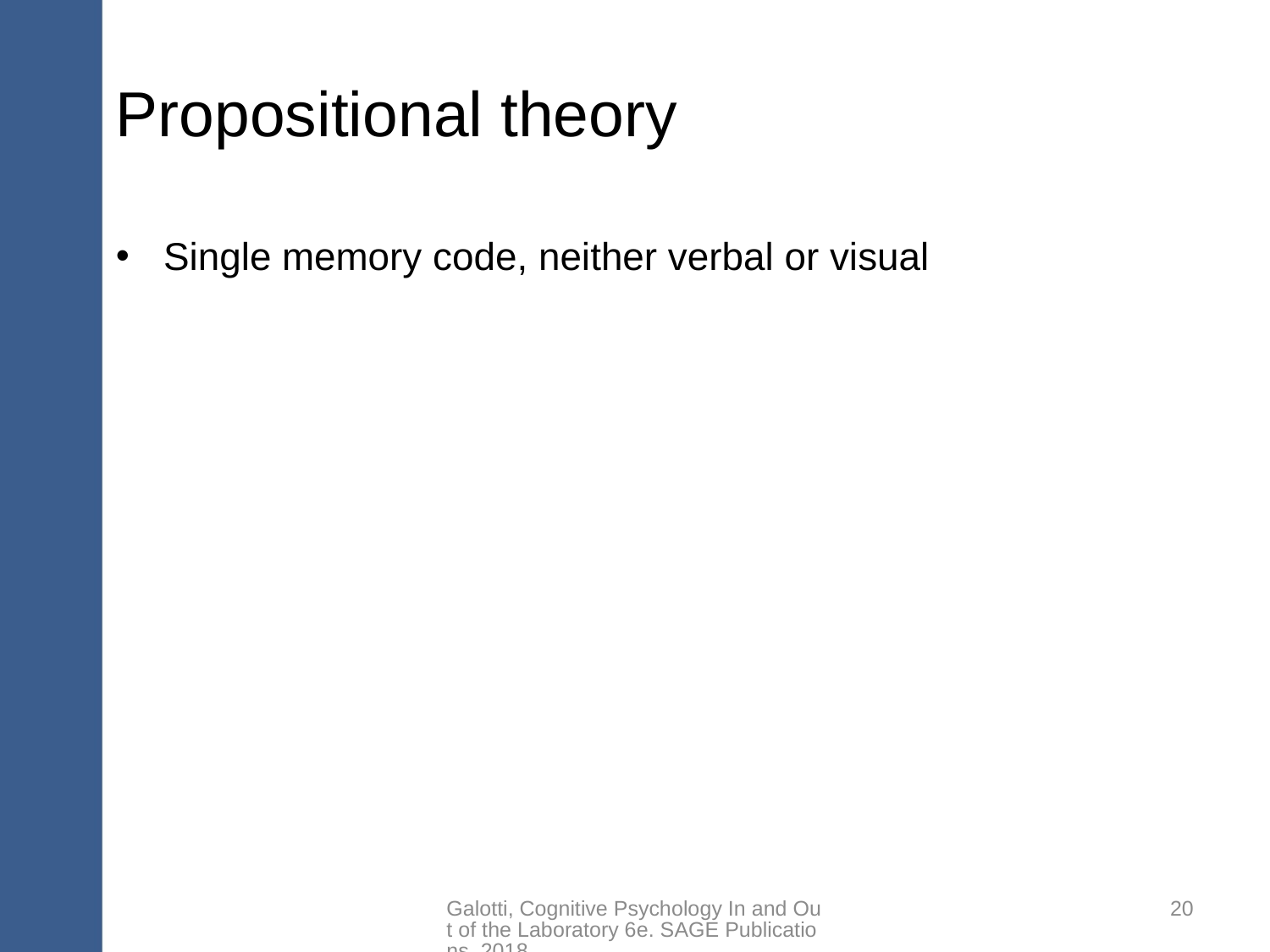

# Propositional theory
Single memory code, neither verbal or visual
Galotti, Cognitive Psychology In and Out of the Laboratory 6e. SAGE Publications, 2018.
20